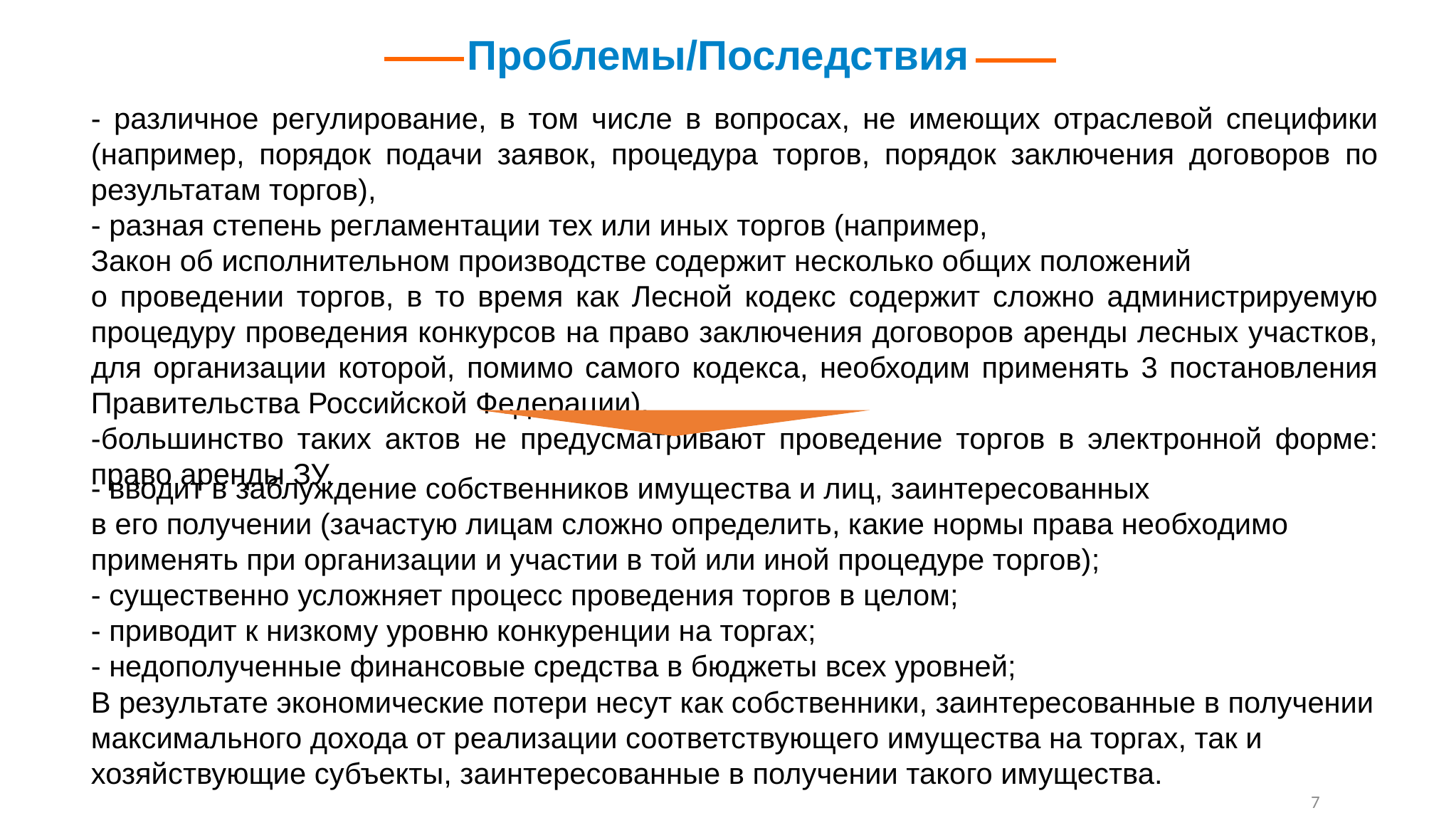

Проблемы/Последствия

- различное регулирование, в том числе в вопросах, не имеющих отраслевой специфики (например, порядок подачи заявок, процедура торгов, порядок заключения договоров по результатам торгов),
- разная степень регламентации тех или иных торгов (например,
Закон об исполнительном производстве содержит несколько общих положений
о проведении торгов, в то время как Лесной кодекс содержит сложно администрируемую процедуру проведения конкурсов на право заключения договоров аренды лесных участков, для организации которой, помимо самого кодекса, необходим применять 3 постановления Правительства Российской Федерации).
-большинство таких актов не предусматривают проведение торгов в электронной форме: право аренды ЗУ.

- вводит в заблуждение собственников имущества и лиц, заинтересованных
в его получении (зачастую лицам сложно определить, какие нормы права необходимо применять при организации и участии в той или иной процедуре торгов);
- существенно усложняет процесс проведения торгов в целом;
- приводит к низкому уровню конкуренции на торгах;
- недополученные финансовые средства в бюджеты всех уровней;
В результате экономические потери несут как собственники, заинтересованные в получении максимального дохода от реализации соответствующего имущества на торгах, так и хозяйствующие субъекты, заинтересованные в получении такого имущества.
7